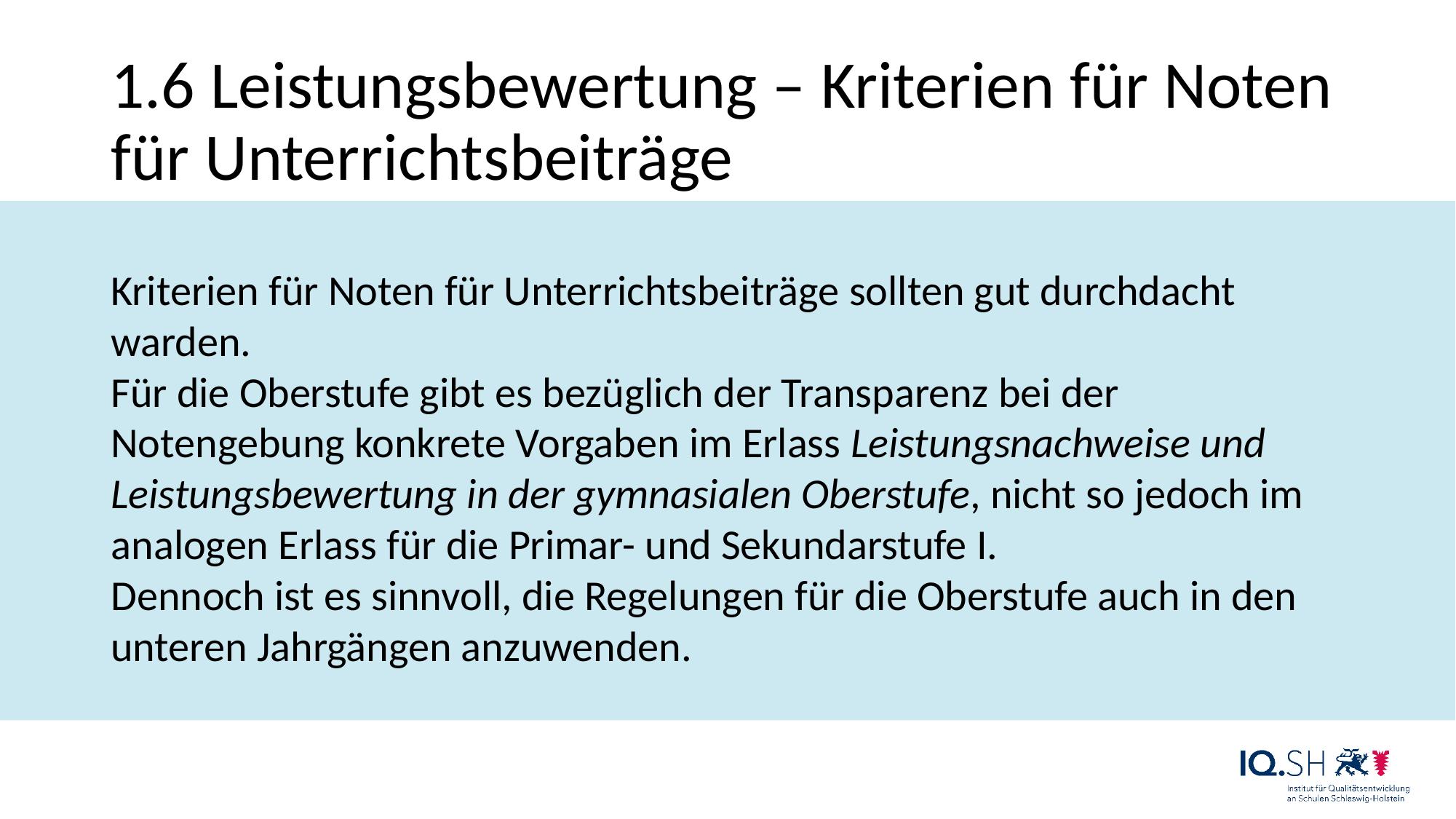

# 1.6 Leistungsbewertung – Kriterien für Noten für Unterrichtsbeiträge
Kriterien für Noten für Unterrichtsbeiträge sollten gut durchdacht warden.
Für die Oberstufe gibt es bezüglich der Transparenz bei der Notengebung konkrete Vorgaben im Erlass Leistungsnachweise und Leistungsbewertung in der gymnasialen Oberstufe, nicht so jedoch im analogen Erlass für die Primar- und Sekundarstufe I.
Dennoch ist es sinnvoll, die Regelungen für die Oberstufe auch in den unteren Jahrgängen anzuwenden.